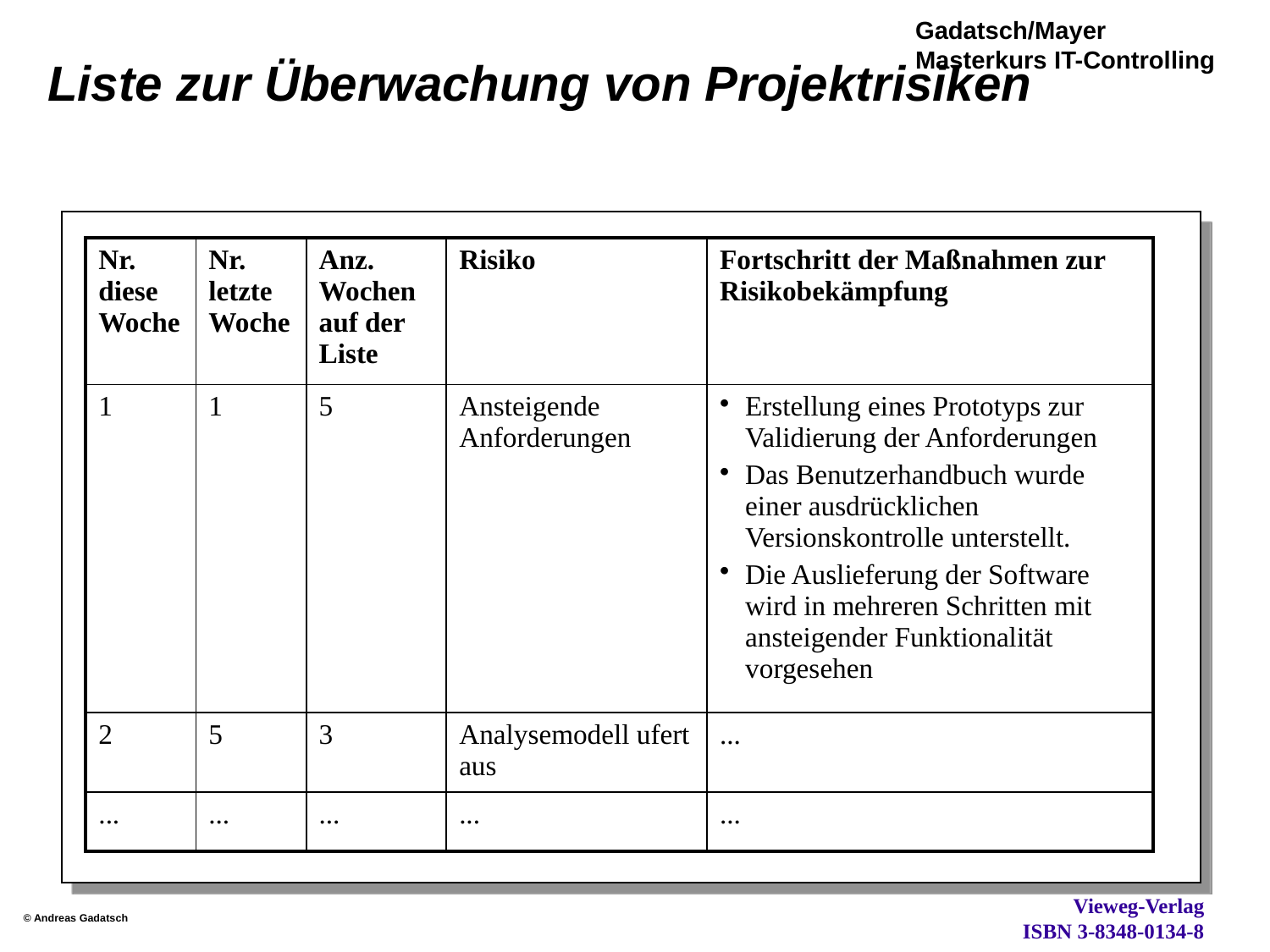

# Liste zur Überwachung von Projektrisiken
| Nr. diese Woche | Nr. letzte Woche | Anz. Wochen auf der Liste | Risiko | Fortschritt der Maßnahmen zur Risikobekämpfung |
| --- | --- | --- | --- | --- |
| 1 | 1 | 5 | Ansteigende Anforderungen | Erstellung eines Prototyps zur Validierung der Anforderungen Das Benutzerhandbuch wurde einer ausdrücklichen Versionskontrolle unterstellt. Die Auslieferung der Software wird in mehreren Schritten mit ansteigender Funktionalität vorgesehen |
| 2 | 5 | 3 | Analysemodell ufert aus | ... |
| ... | ... | ... | ... | ... |